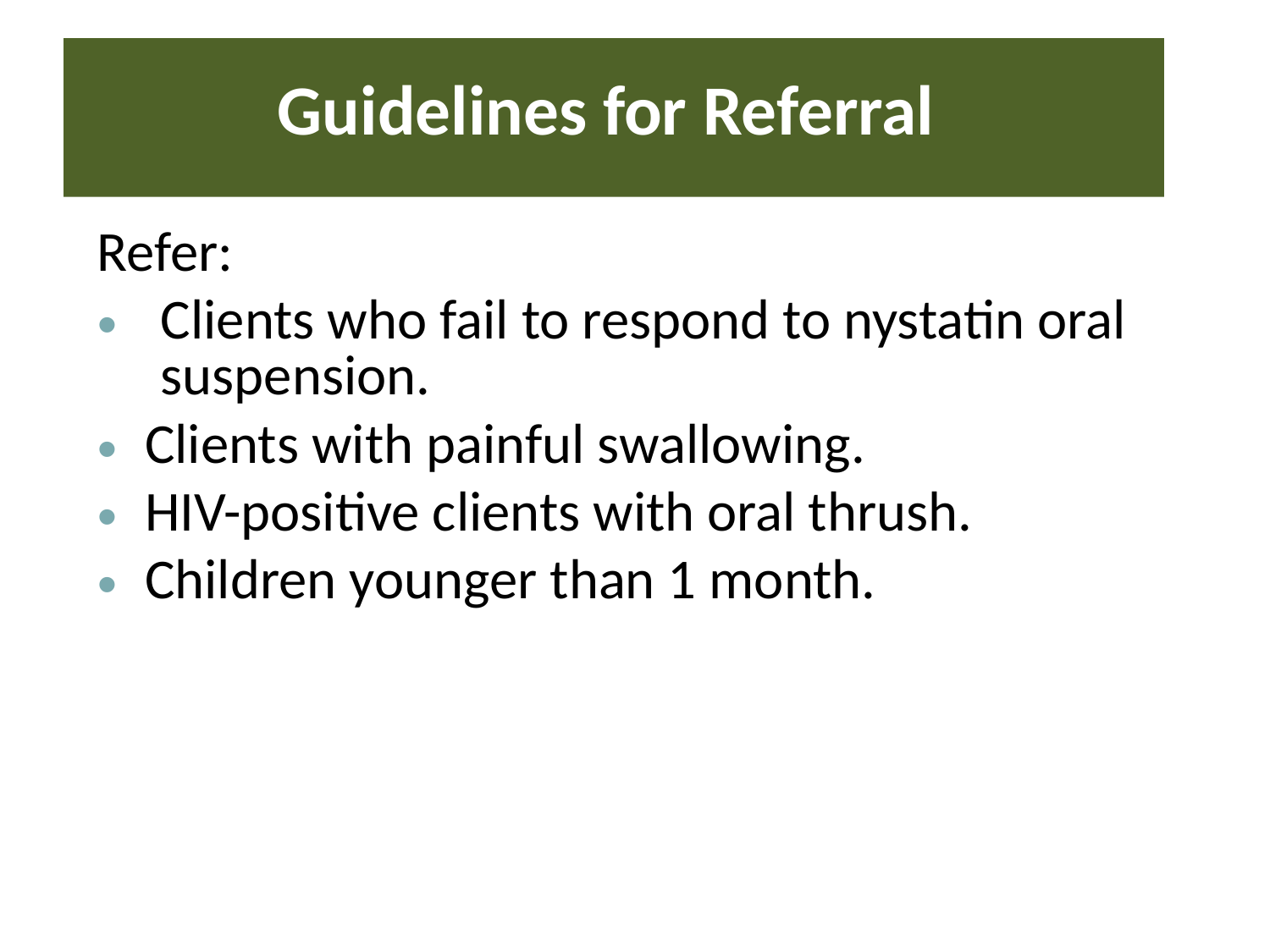

# Guidelines for Referral
Refer:
Clients who fail to respond to nystatin oral suspension.
Clients with painful swallowing.
HIV-positive clients with oral thrush.
Children younger than 1 month.